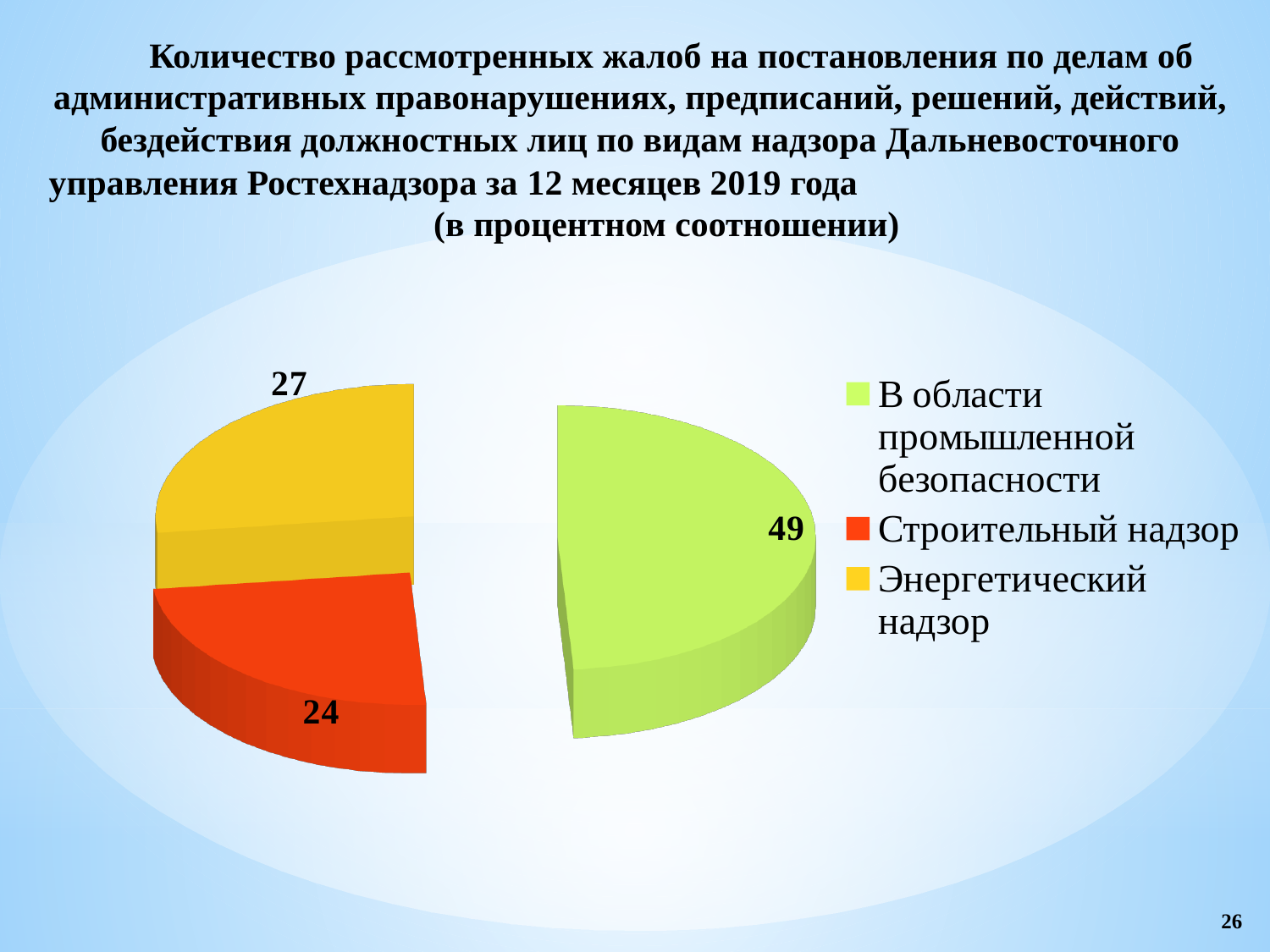

Количество рассмотренных жалоб на постановления по делам об административных правонарушениях, предписаний, решений, действий, бездействия должностных лиц по видам надзора Дальневосточного управления Ростехнадзора за 12 месяцев 2019 года                                                 (в процентном соотношении)

[unsupported chart]

26